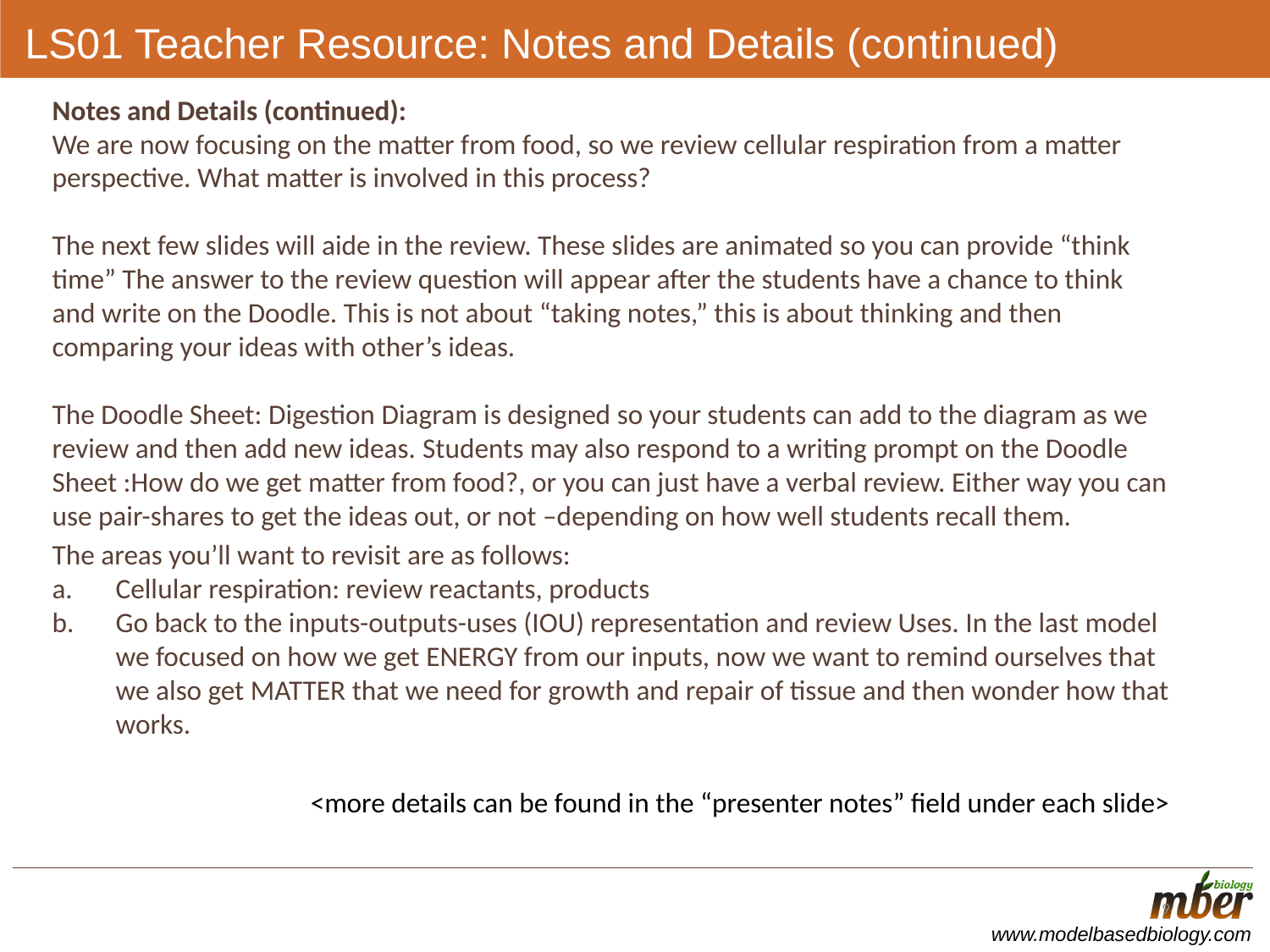

# LS01 Teacher Resource: Notes and Details (continued)
Notes and Details (continued):
We are now focusing on the matter from food, so we review cellular respiration from a matter perspective. What matter is involved in this process?

The next few slides will aide in the review. These slides are animated so you can provide “think time” The answer to the review question will appear after the students have a chance to think and write on the Doodle. This is not about “taking notes,” this is about thinking and then comparing your ideas with other’s ideas.

The Doodle Sheet: Digestion Diagram is designed so your students can add to the diagram as we review and then add new ideas. Students may also respond to a writing prompt on the Doodle Sheet :How do we get matter from food?, or you can just have a verbal review. Either way you can use pair-shares to get the ideas out, or not –depending on how well students recall them.
The areas you’ll want to revisit are as follows:
Cellular respiration: review reactants, products
Go back to the inputs-outputs-uses (IOU) representation and review Uses. In the last model we focused on how we get ENERGY from our inputs, now we want to remind ourselves that we also get MATTER that we need for growth and repair of tissue and then wonder how that works.

<more details can be found in the “presenter notes” field under each slide>

9